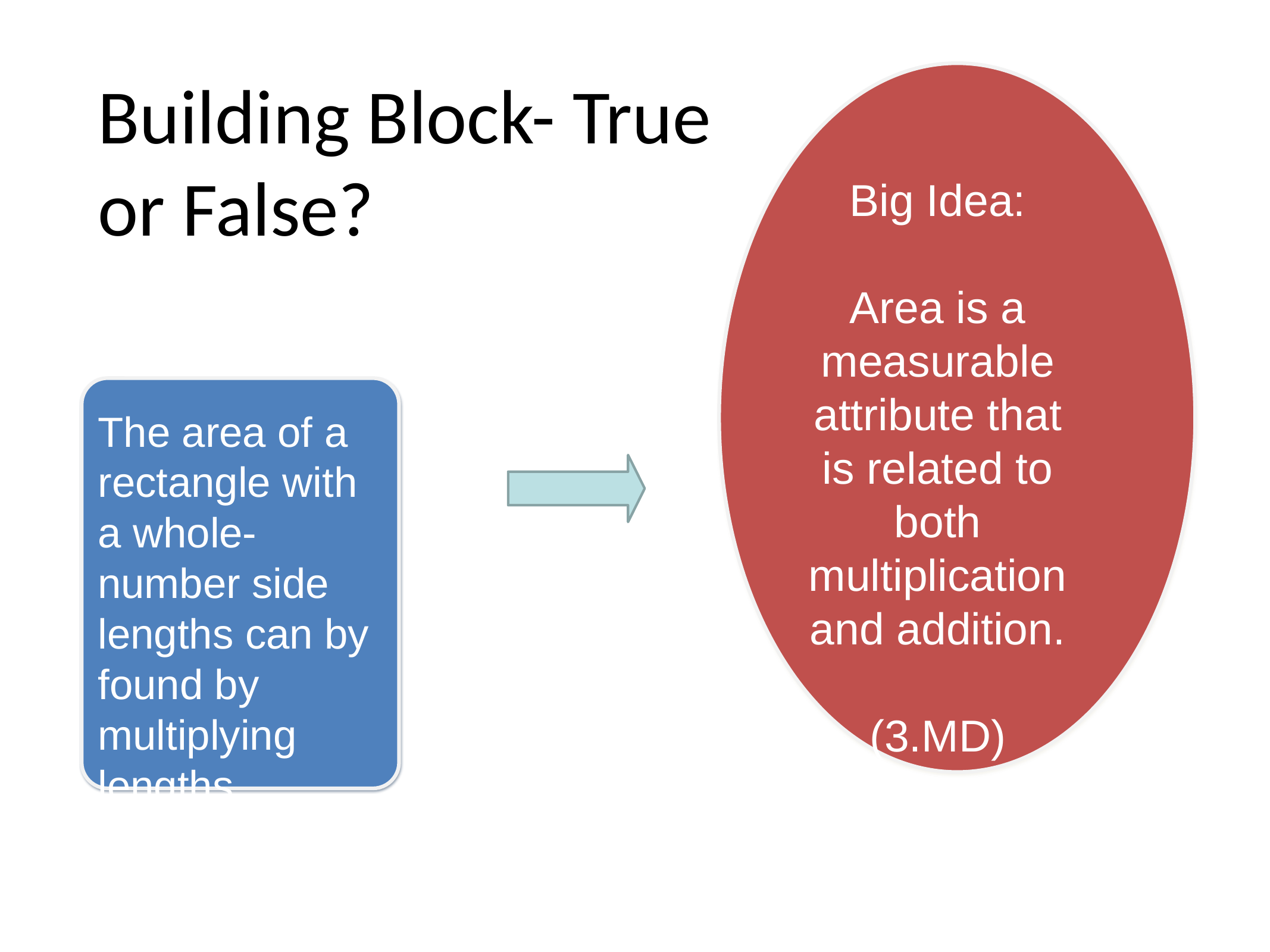

Big Idea:

Area is a measurable attribute that is related to both multiplication and addition.

(3.MD)
Building Block- True or False?

The area of a rectangle with a whole-number side lengths can by found by multiplying lengths.